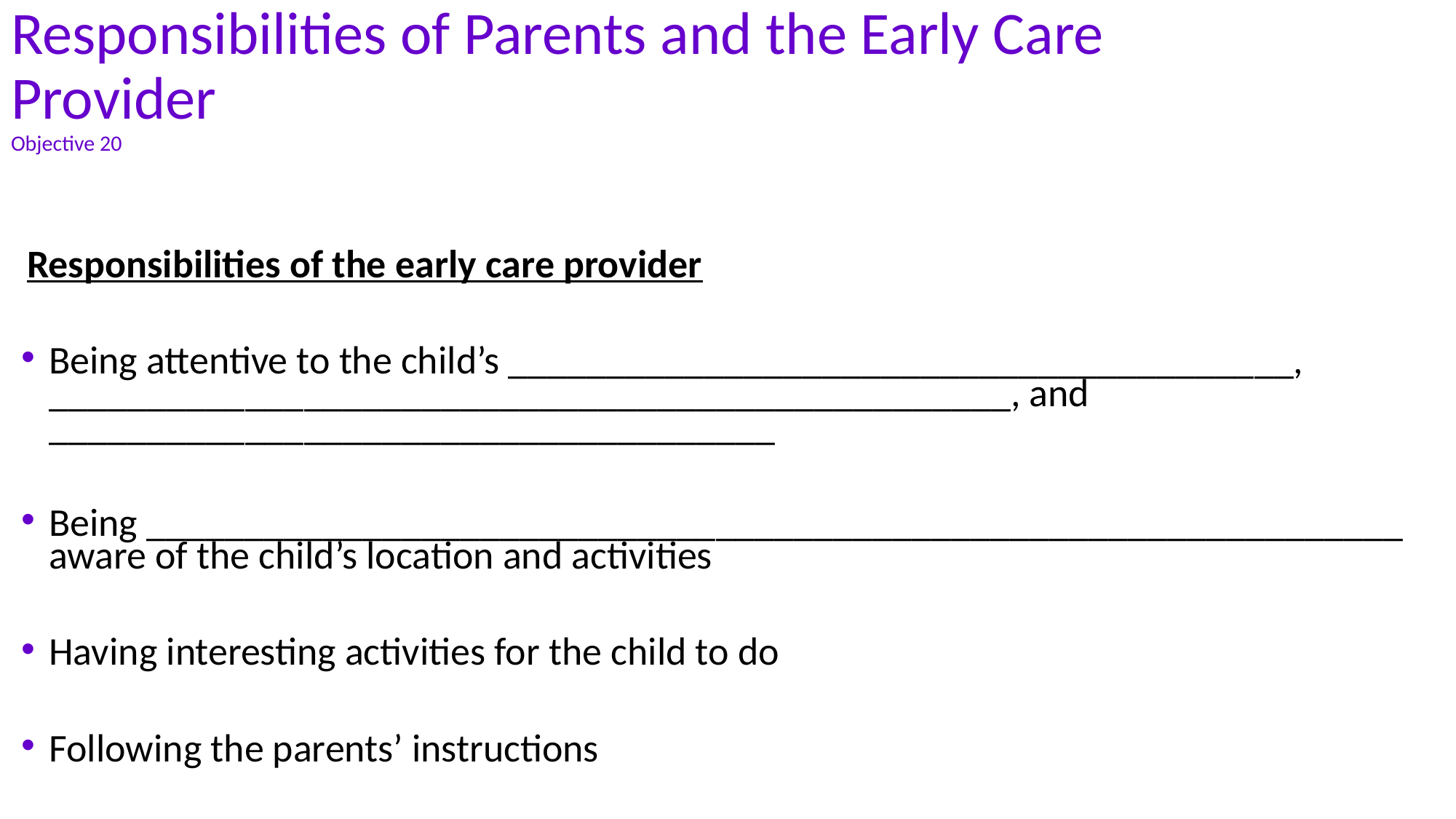

# Responsibilities of Parents and the Early Care Provider Objective 20
Responsibilities of the early care provider

Being attentive to the child’s ________________________________________, _________________________________________________, and _____________________________________

Being ________________________________________________________________ aware of the child’s location and activities

Having interesting activities for the child to do

Following the parents’ instructions